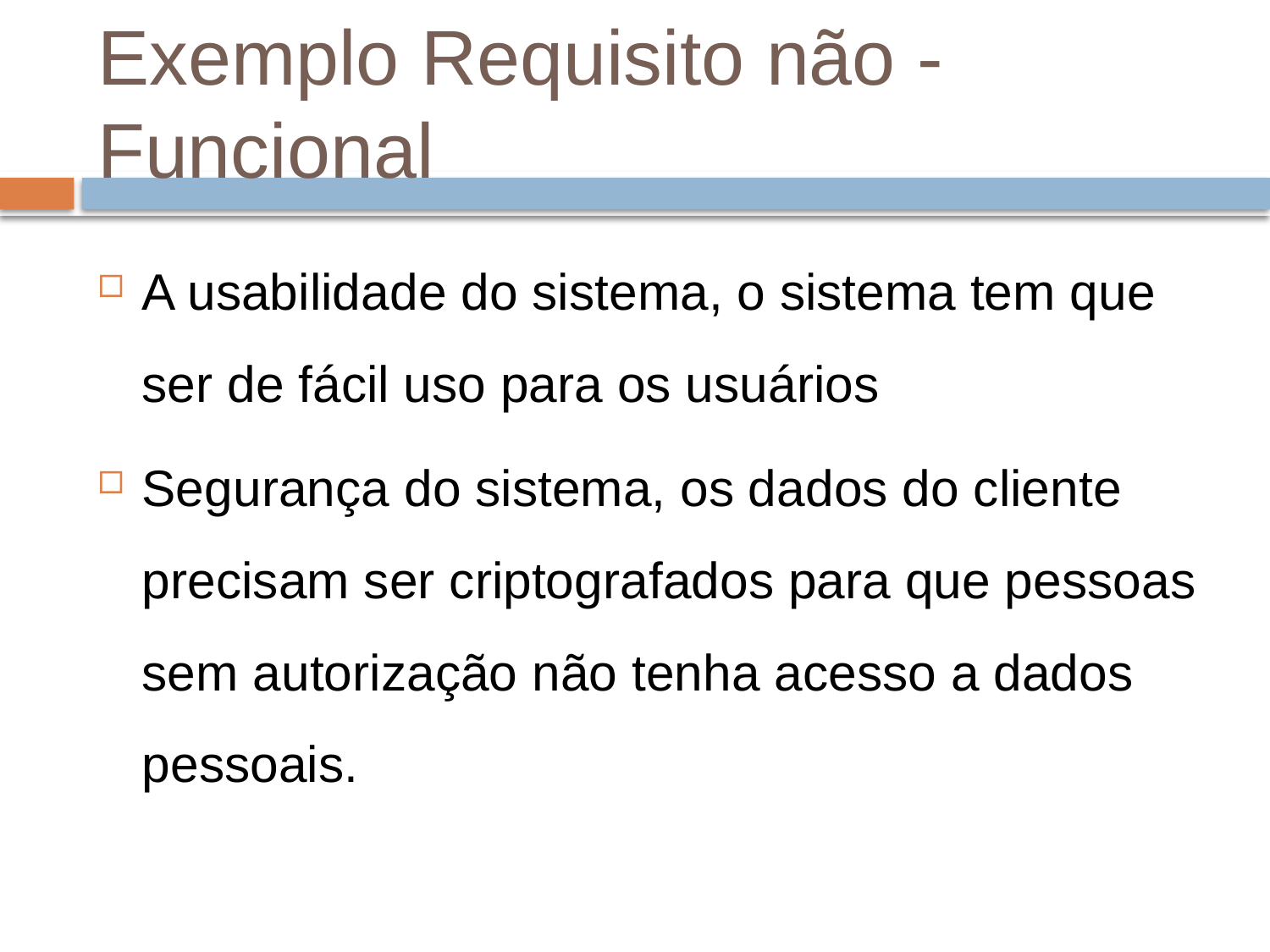

# Exemplo Requisito não - Funcional
A usabilidade do sistema, o sistema tem que ser de fácil uso para os usuários
Segurança do sistema, os dados do cliente precisam ser criptografados para que pessoas sem autorização não tenha acesso a dados pessoais.